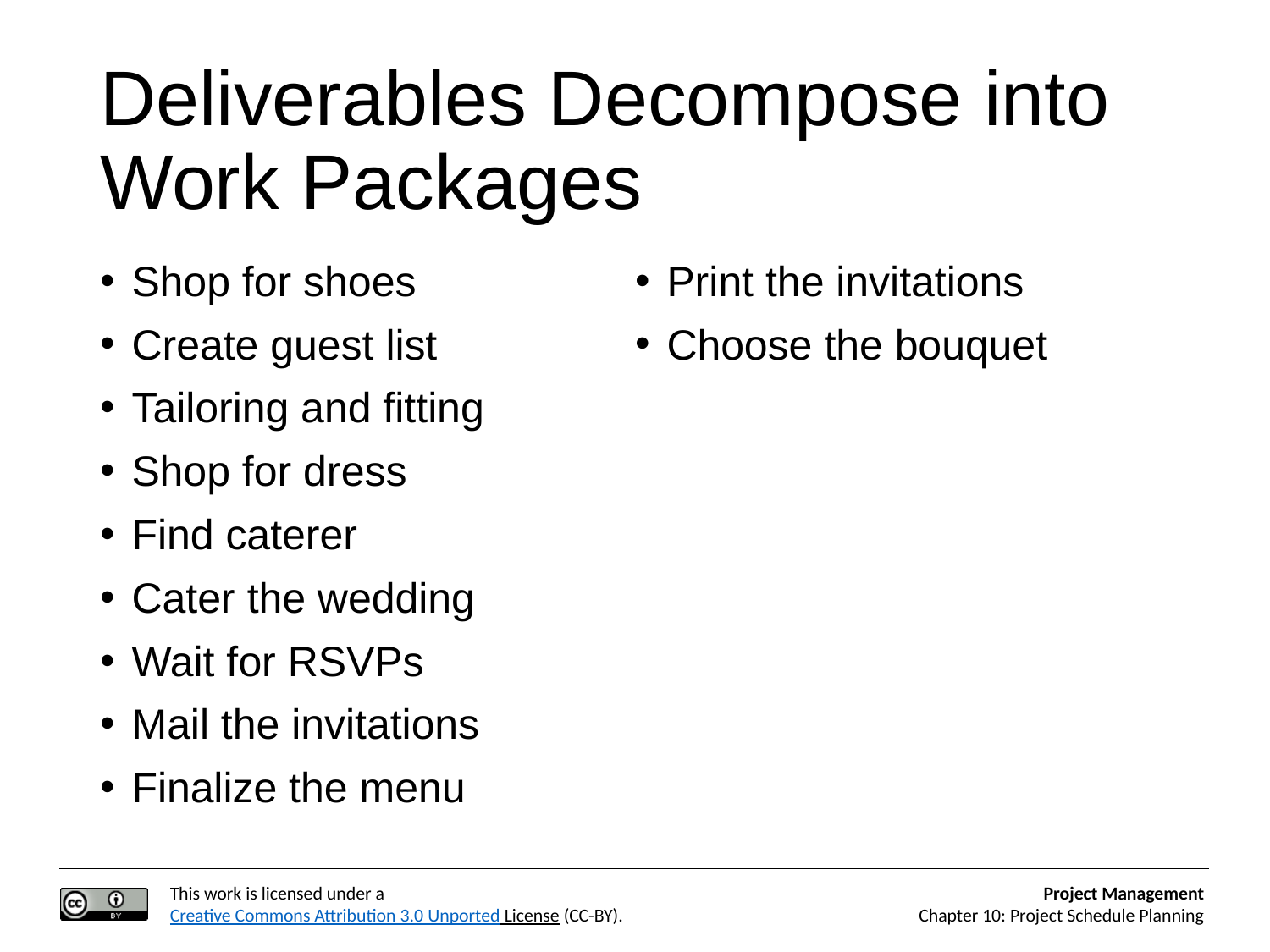

# Deliverables Decompose into Work Packages
Shop for shoes
Create guest list
Tailoring and fitting
Shop for dress
Find caterer
Cater the wedding
Wait for RSVPs
Mail the invitations
Finalize the menu
Print the invitations
Choose the bouquet